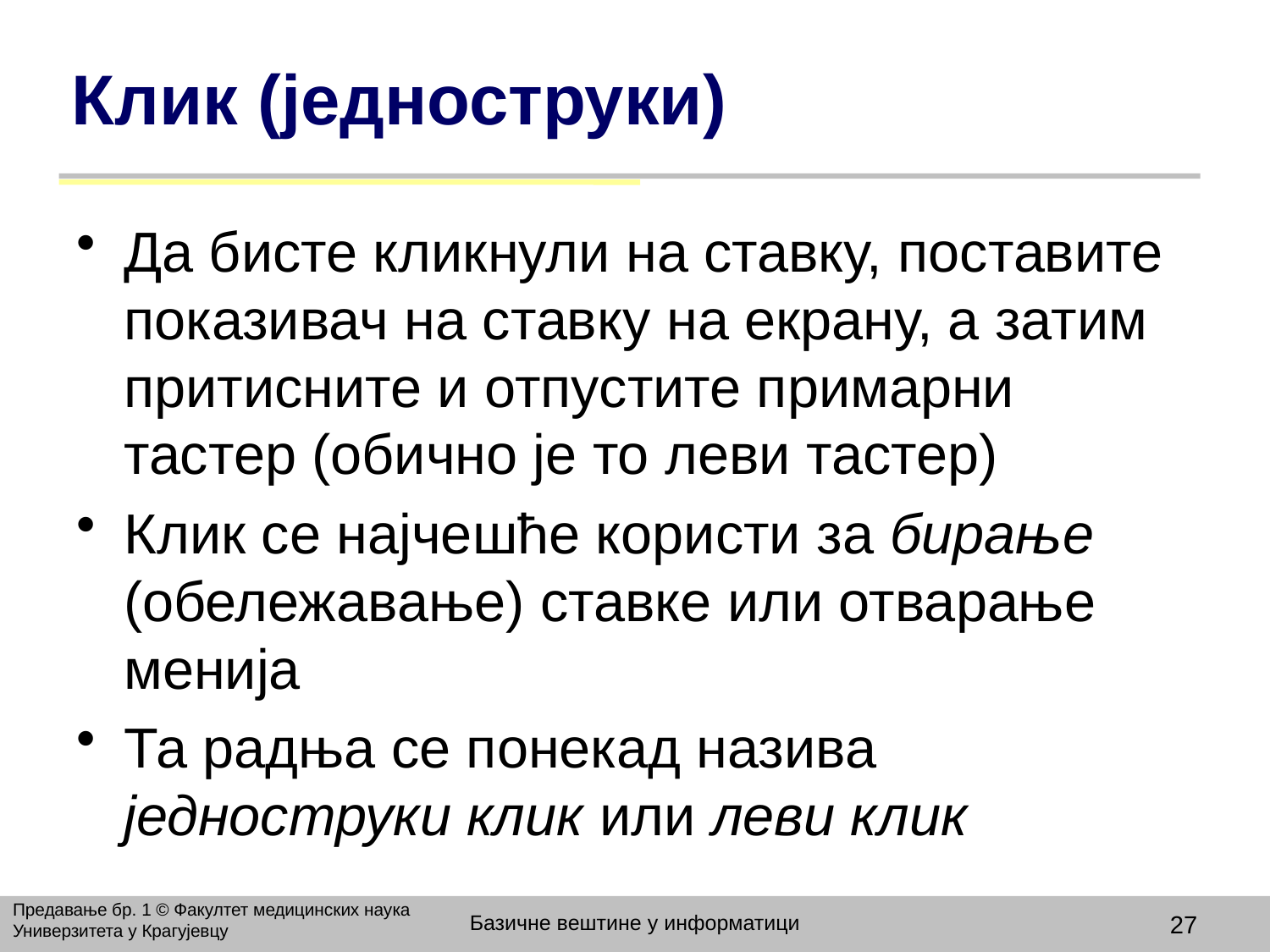

# Клик (једноструки)
Да бисте кликнули на ставку, поставите показивач на ставку на екрану, а затим притисните и отпустите примарни тастер (обично је то леви тастер)
Клик се најчешће користи за бирање (обележавање) ставке или отварање менија
Та радња се понекад назива једноструки клик или леви клик
Предавање бр. 1 © Факултет медицинских наука Универзитета у Крагујевцу
Базичне вештине у информатици
27